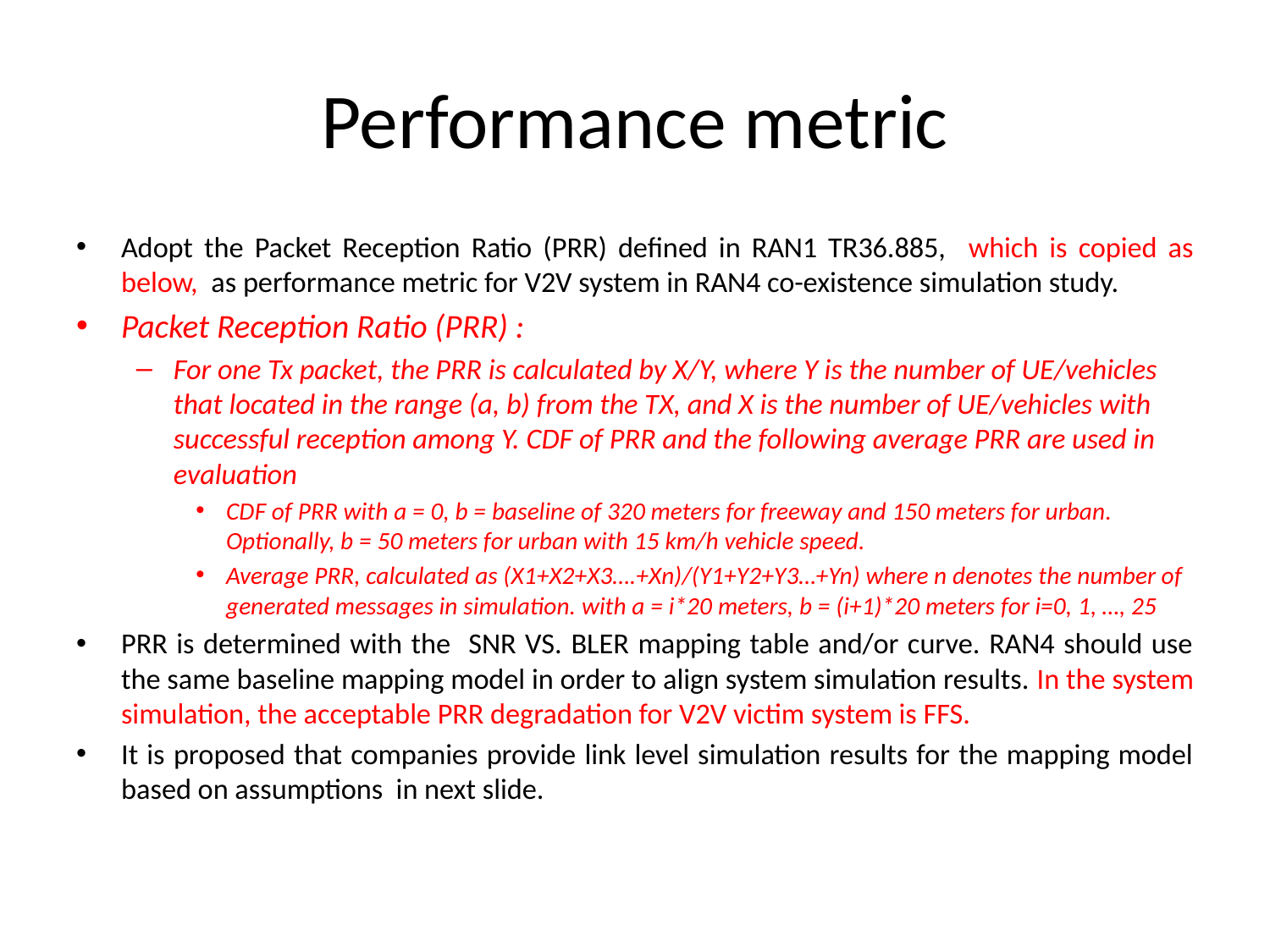

# Performance metric
Adopt the Packet Reception Ratio (PRR) defined in RAN1 TR36.885,  which is copied as below,  as performance metric for V2V system in RAN4 co-existence simulation study.
Packet Reception Ratio (PRR) :
For one Tx packet, the PRR is calculated by X/Y, where Y is the number of UE/vehicles that located in the range (a, b) from the TX, and X is the number of UE/vehicles with successful reception among Y. CDF of PRR and the following average PRR are used in evaluation
CDF of PRR with a = 0, b = baseline of 320 meters for freeway and 150 meters for urban. Optionally, b = 50 meters for urban with 15 km/h vehicle speed.
Average PRR, calculated as (X1+X2+X3….+Xn)/(Y1+Y2+Y3…+Yn) where n denotes the number of generated messages in simulation. with a = i*20 meters, b = (i+1)*20 meters for i=0, 1, …, 25
PRR is determined with the  SNR VS. BLER mapping table and/or curve. RAN4 should use the same baseline mapping model in order to align system simulation results. In the system simulation, the acceptable PRR degradation for V2V victim system is FFS.
It is proposed that companies provide link level simulation results for the mapping model based on assumptions  in next slide.